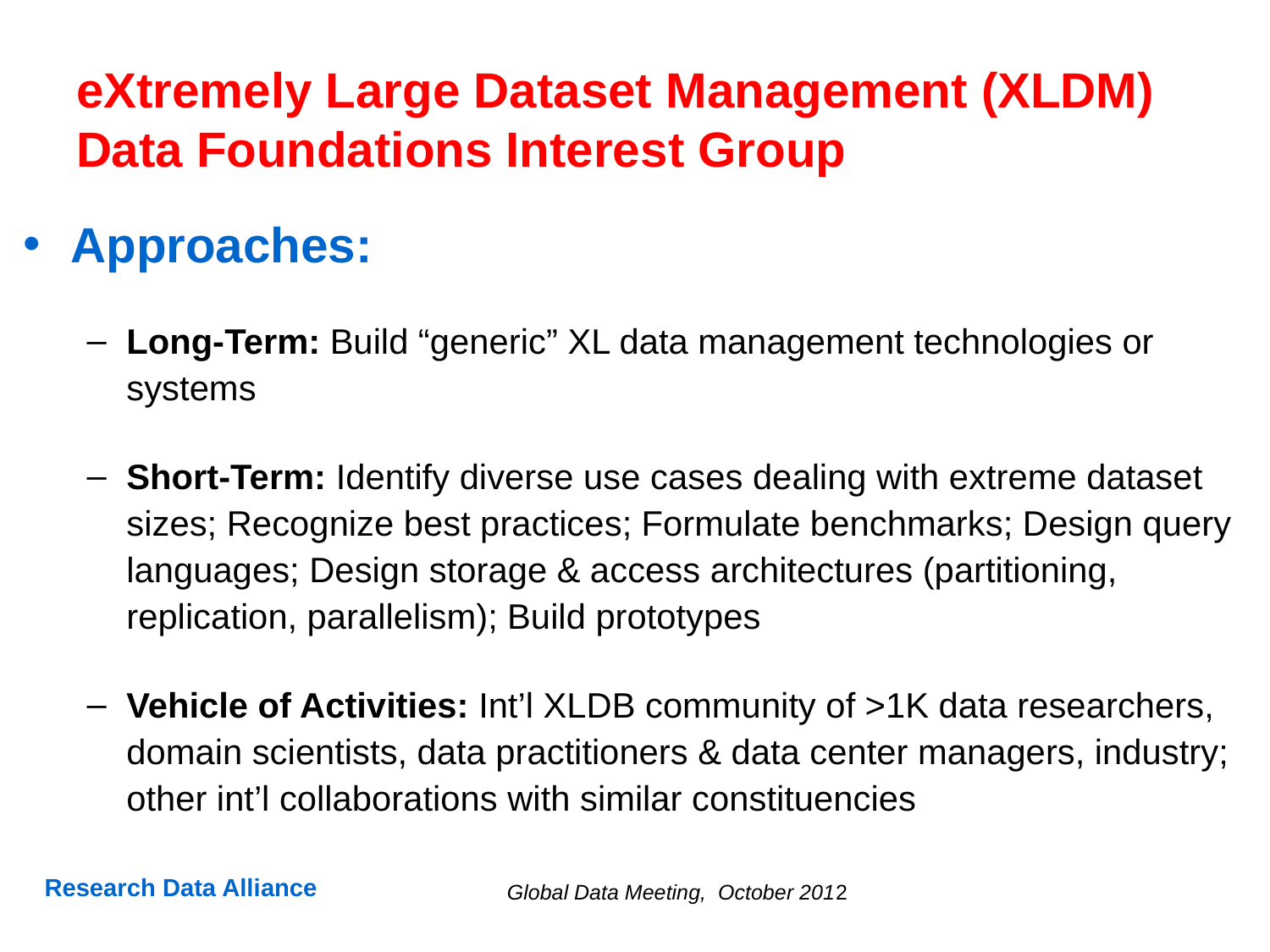

# eXtremely Large Dataset Management (XLDM) Data Foundations Interest Group
Approaches:
Long-Term: Build “generic” XL data management technologies or systems
Short-Term: Identify diverse use cases dealing with extreme dataset sizes; Recognize best practices; Formulate benchmarks; Design query languages; Design storage & access architectures (partitioning, replication, parallelism); Build prototypes
Vehicle of Activities: Int’l XLDB community of >1K data researchers, domain scientists, data practitioners & data center managers, industry; other int’l collaborations with similar constituencies